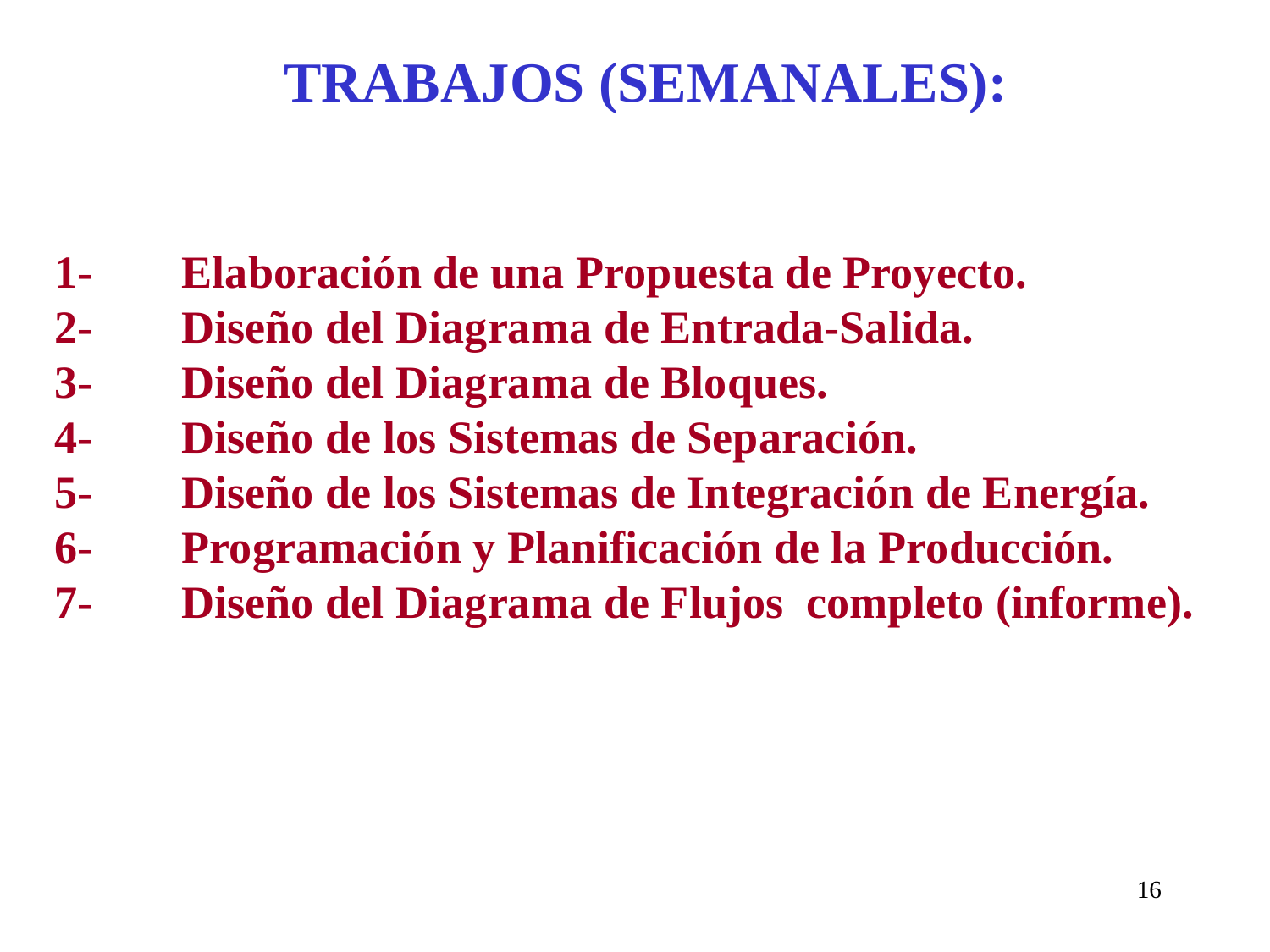

# TRABAJOS (SEMANALES):
1-	Elaboración de una Propuesta de Proyecto.
2-	Diseño del Diagrama de Entrada-Salida.
3-	Diseño del Diagrama de Bloques.
4-	Diseño de los Sistemas de Separación.
5-	Diseño de los Sistemas de Integración de Energía.
6-	Programación y Planificación de la Producción.
7-	Diseño del Diagrama de Flujos  completo (informe).
16